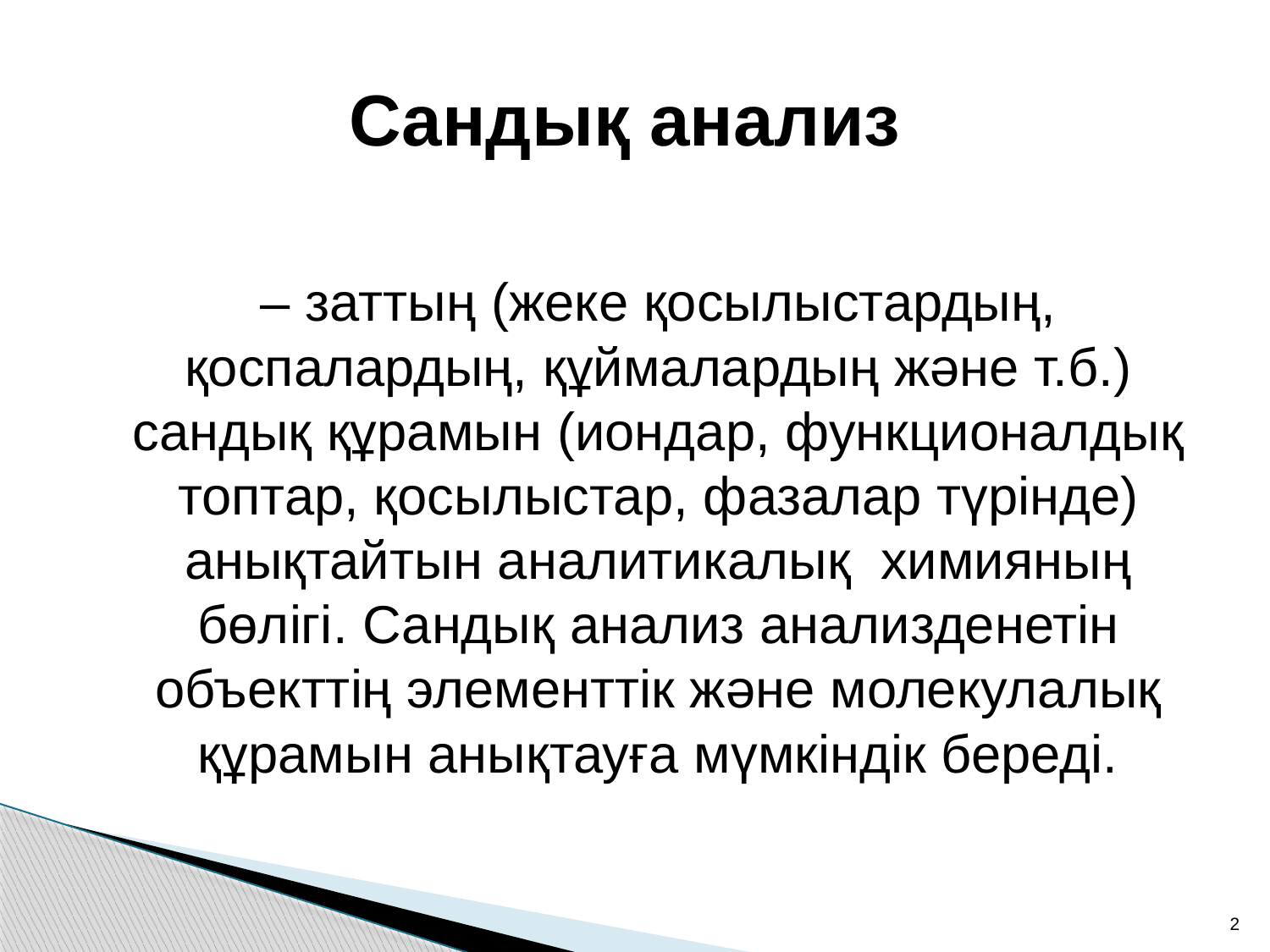

# Сандық анализ

		– заттың (жеке қосылыстардың, қоспалардың, құймалардың және т.б.) сандық құрамын (иондар, функционалдық топтар, қосылыстар, фазалар түрінде) анықтайтын аналитикалық  химияның бөлігі. Сандық анализ анализденетін объекттің элементтік және молекулалық құрамын анықтауға мүмкіндік береді.
2